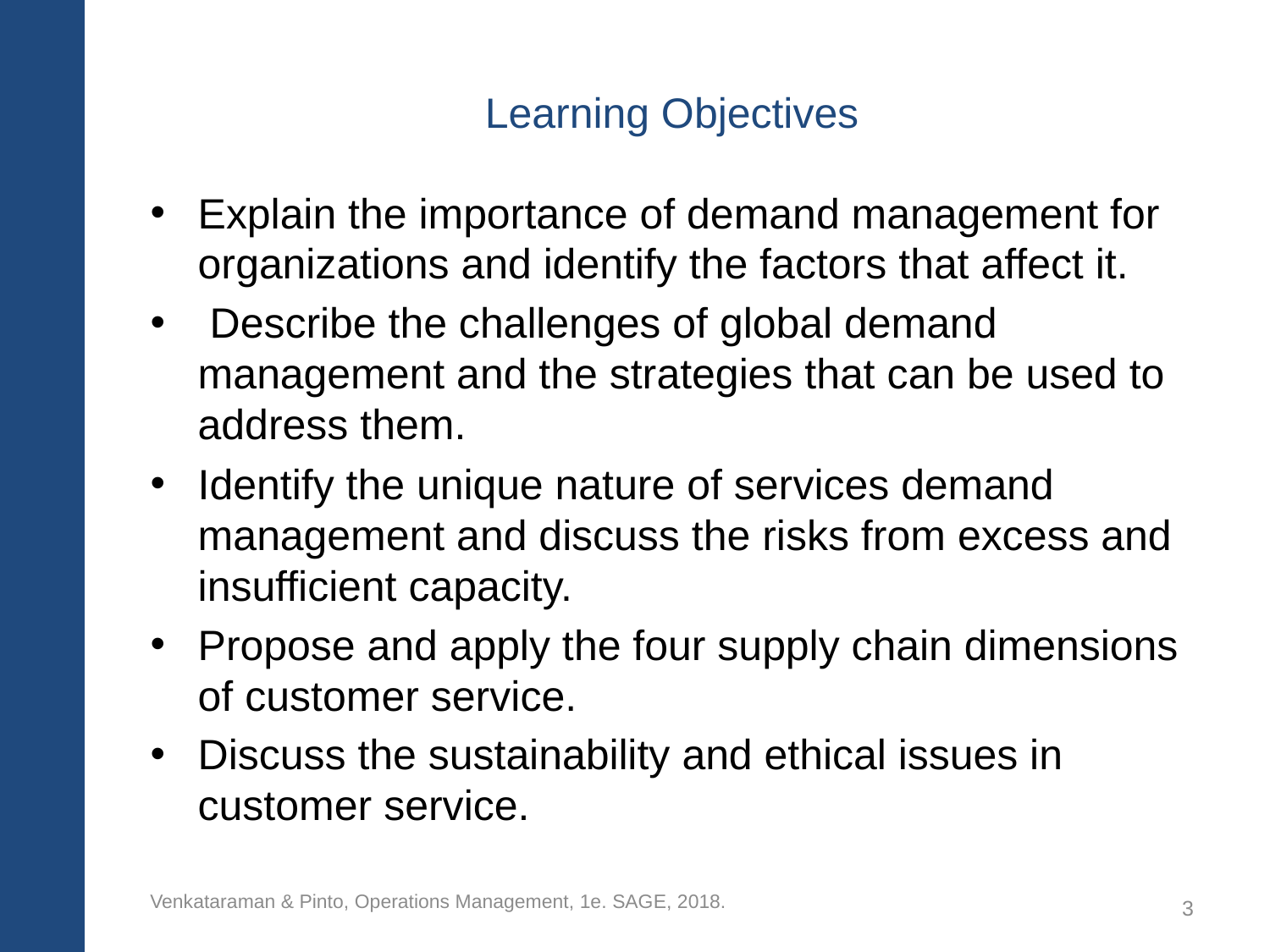

# Learning Objectives
Explain the importance of demand management for organizations and identify the factors that affect it.
 Describe the challenges of global demand management and the strategies that can be used to address them.
Identify the unique nature of services demand management and discuss the risks from excess and insufficient capacity.
Propose and apply the four supply chain dimensions of customer service.
Discuss the sustainability and ethical issues in customer service.
Venkataraman & Pinto, Operations Management, 1e. SAGE, 2018.
3